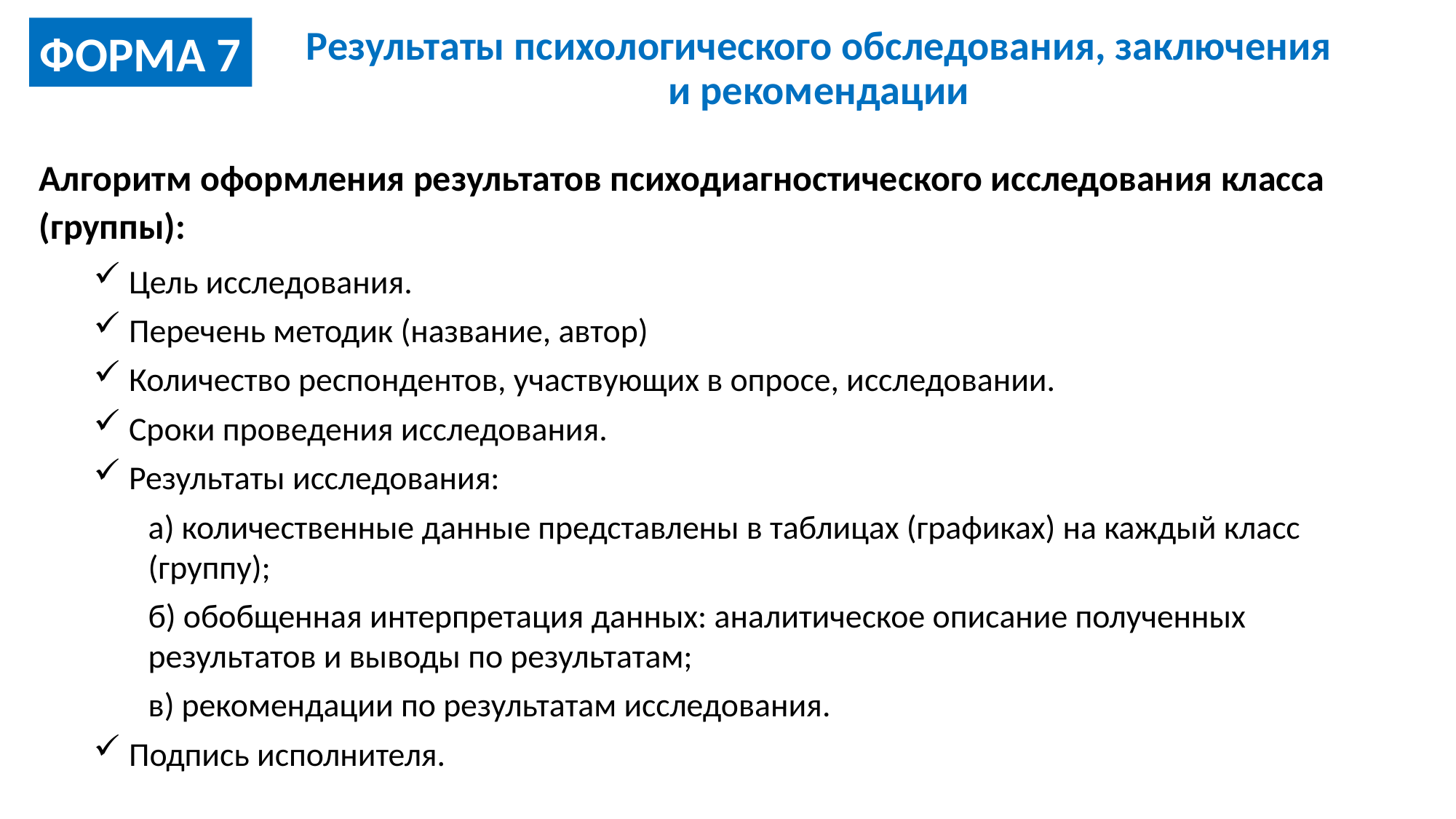

ФОРМА 7
Результаты психологического обследования, заключения и рекомендации
Алгоритм оформления результатов психодиагностического исследования класса (группы):
 Цель исследования.
 Перечень методик (название, автор)
 Количество респондентов, участвующих в опросе, исследовании.
 Сроки проведения исследования.
 Результаты исследования:
а) количественные данные представлены в таблицах (графиках) на каждый класс (группу);
б) обобщенная интерпретация данных: аналитическое описание полученных результатов и выводы по результатам;
в) рекомендации по результатам исследования.
 Подпись исполнителя.